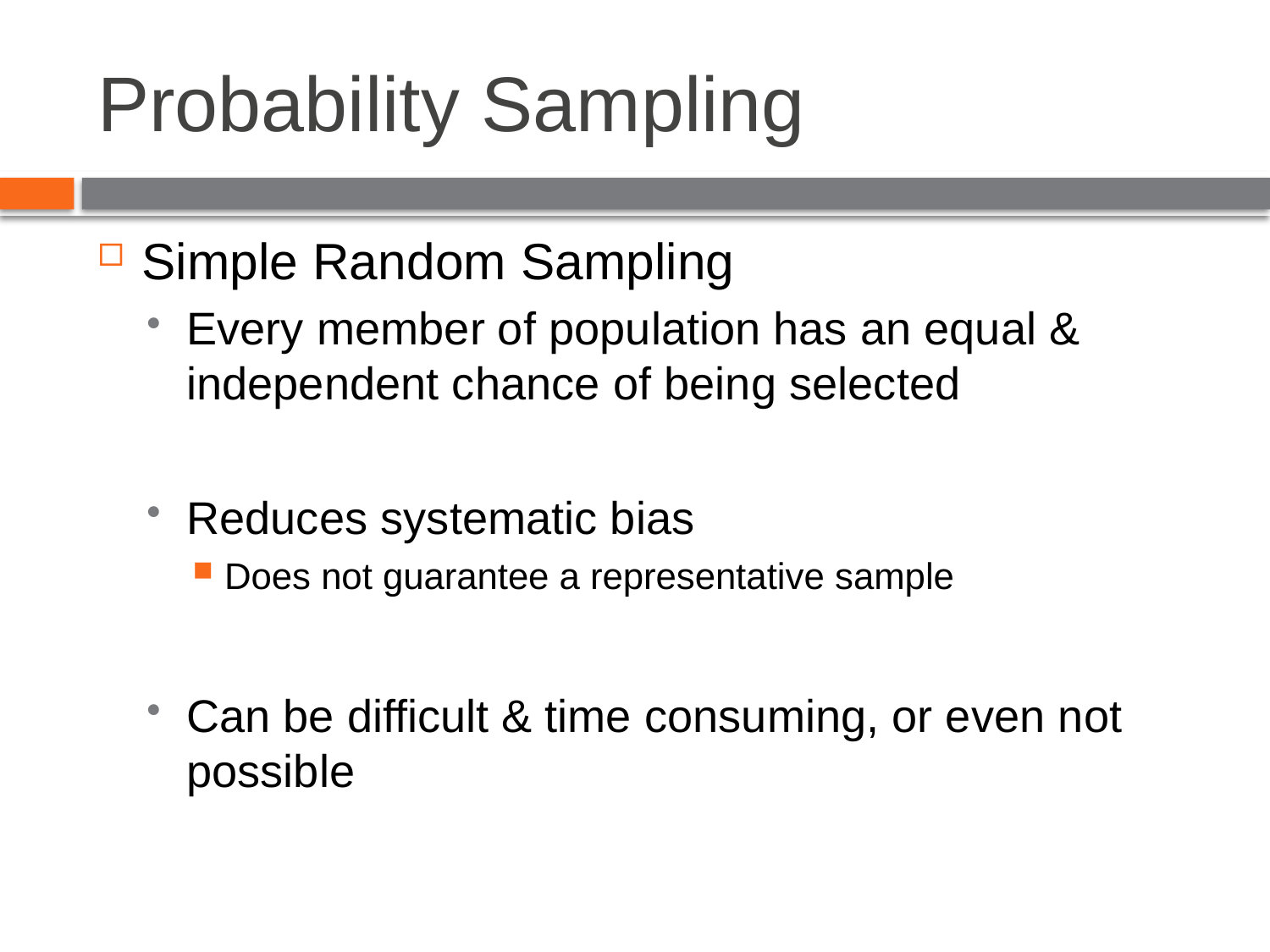

# Probability Sampling
Simple Random Sampling
Every member of population has an equal & independent chance of being selected

Reduces systematic bias
Does not guarantee a representative sample

Can be difficult & time consuming, or even not possible